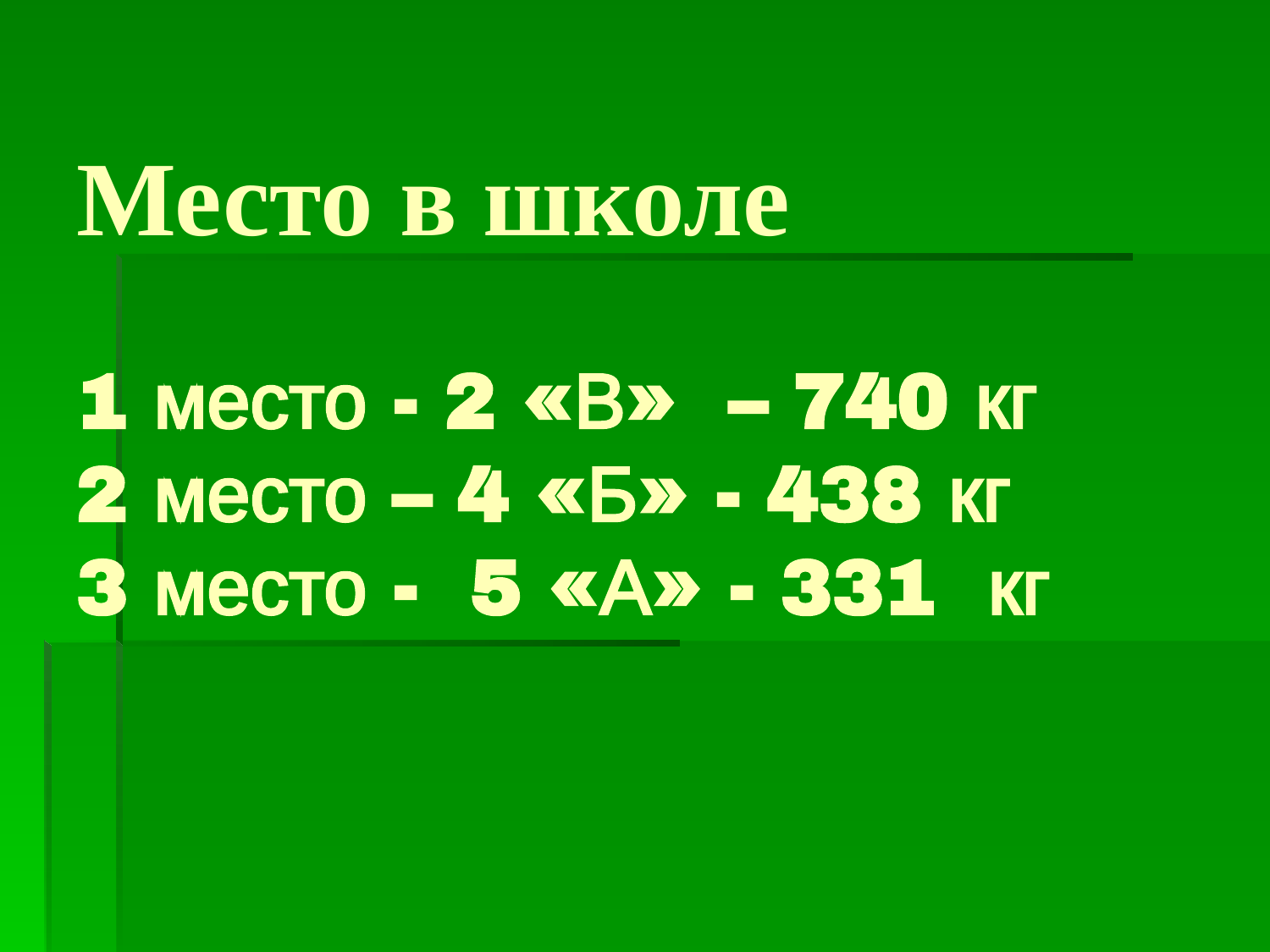

# Место в школе 1 место - 2 «В»  – 740 кг 2 место – 4 «Б» - 438 кг 3 место -  5 «А» - 331  кг